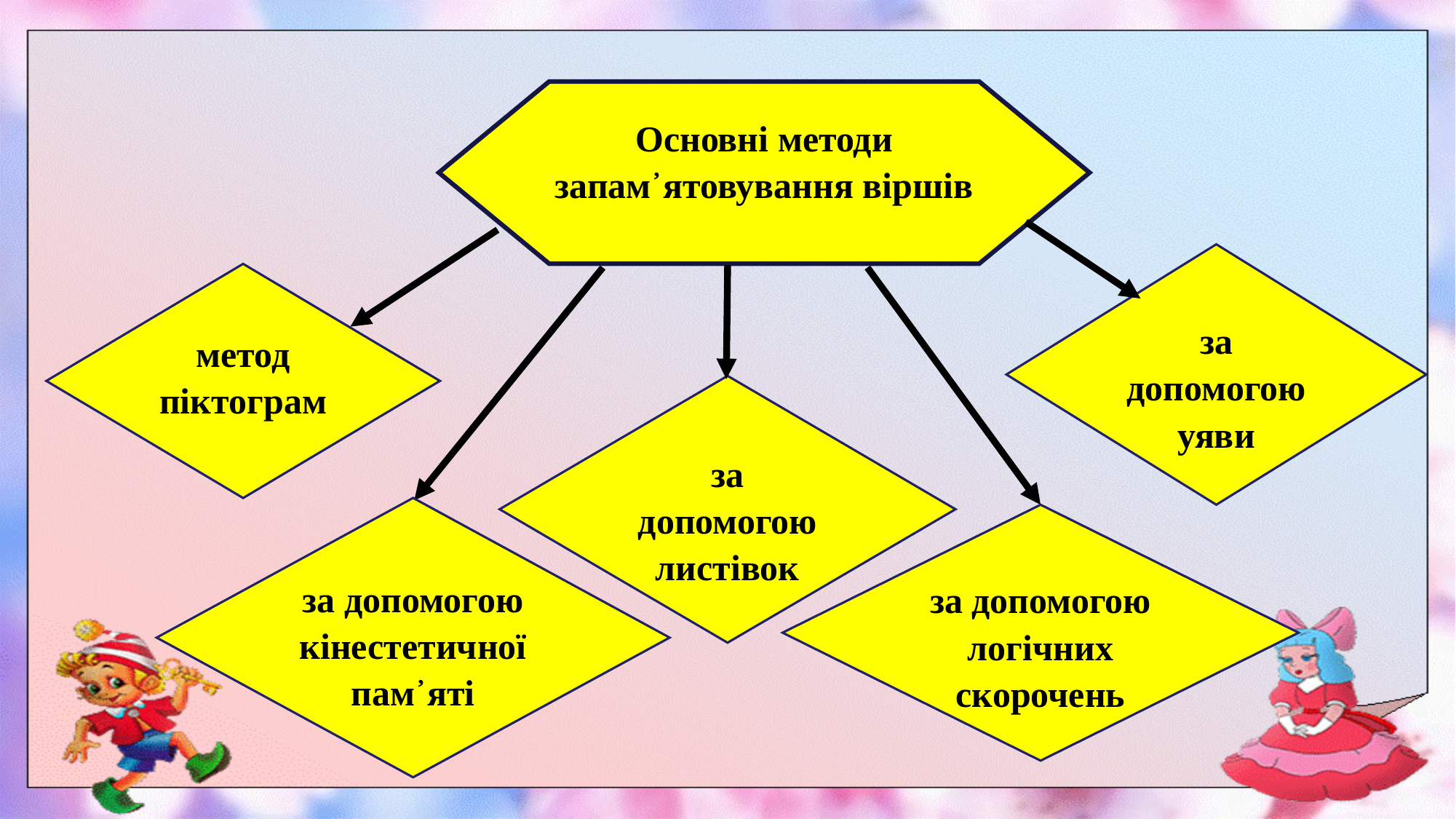

Основні методи запам᾽ятовування віршів

за допомогою уяви
метод піктограм
за допомогою листівок
за допомогою кінестетичної пам᾽яті
за допомогою логічних скорочень